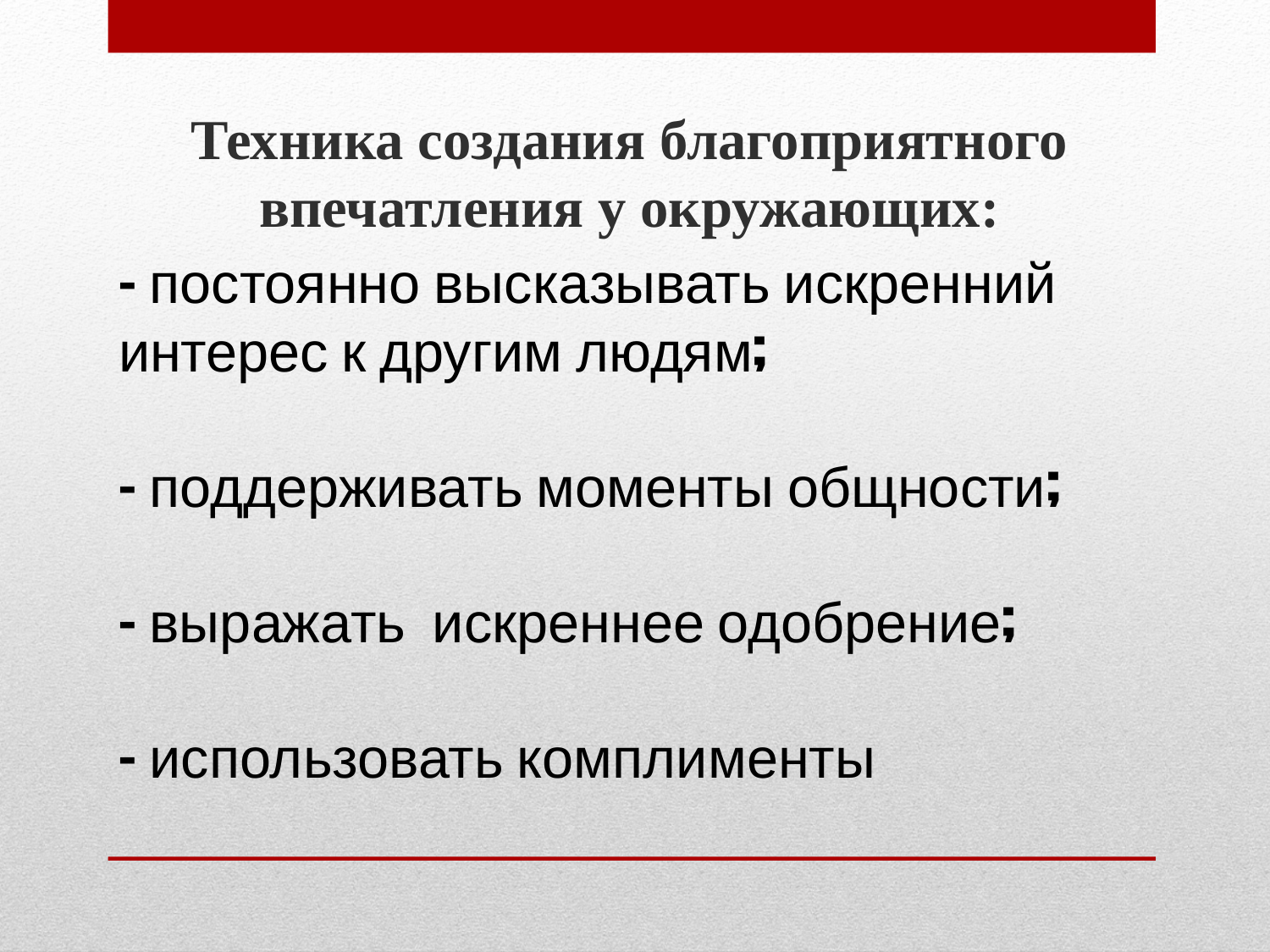

Техника создания благоприятного впечатления у окружающих:
# - постоянно высказывать искренний интерес к другим людям; - поддерживать моменты общности; - выражать  искреннее одобрение; - использовать комплименты